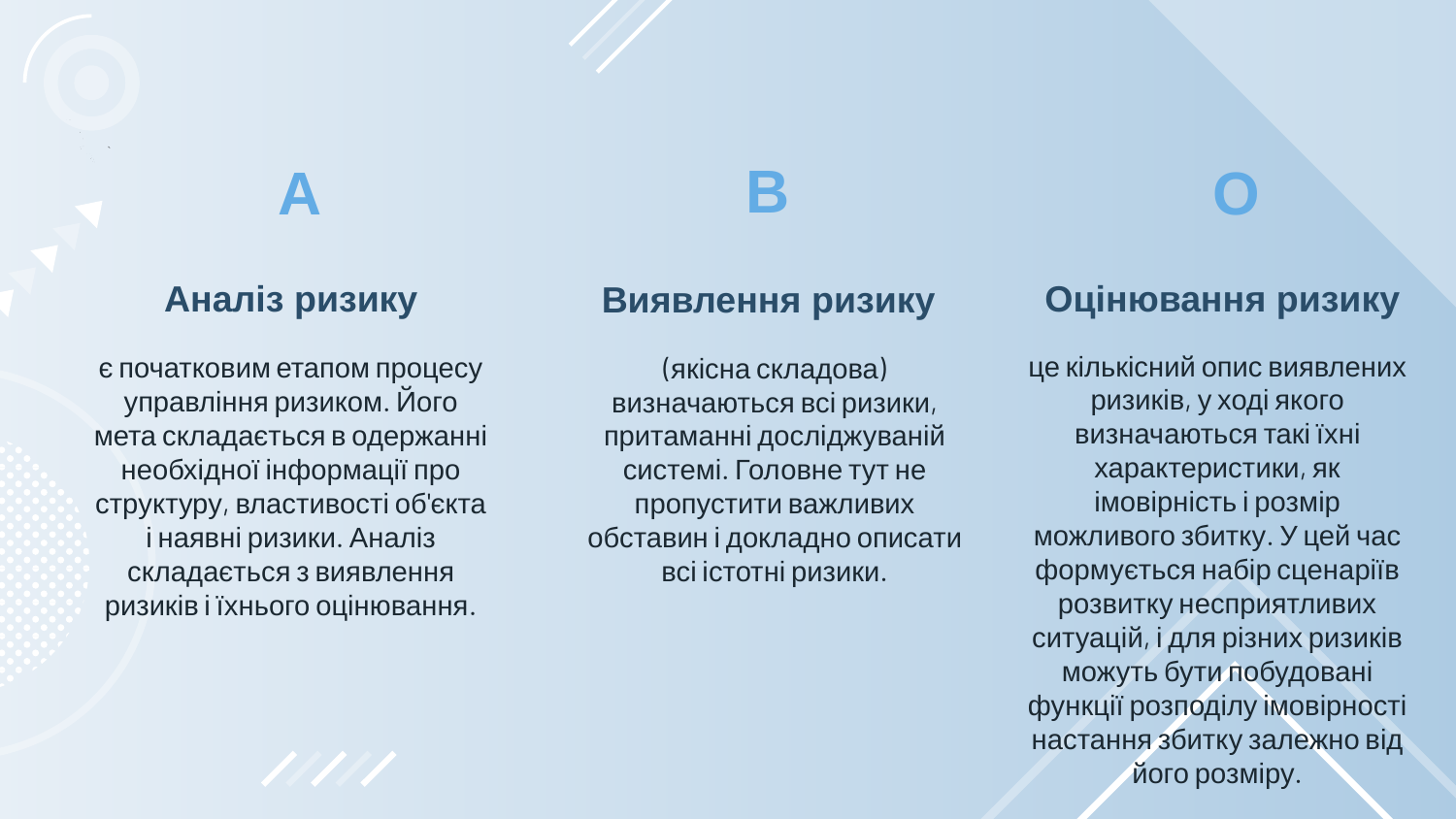

В

A
О

Оцінювання ризику
Аналіз ризику
Виявлення ризику
це кількісний опис виявлених ризиків, у ході якого визначаються такі їхні характеристики, як імовірність і розмір можливого збитку. У цей час формується набір сценаріїв розвитку несприятливих ситуацій, і для різних ризиків можуть бути побудовані функції розподілу імовірності настання збитку залежно від його розміру.
є початковим етапом процесу управління ризиком. Його мета складається в одержанні необхідної інформації про структуру, властивості об'єкта і наявні ризики. Аналіз складається з виявлення ризиків і їхнього оцінювання.
(якісна складова) визначаються всі ризики, притаманні досліджуваній системі. Головне тут не пропустити важливих обставин і докладно описати всі істотні ризики.